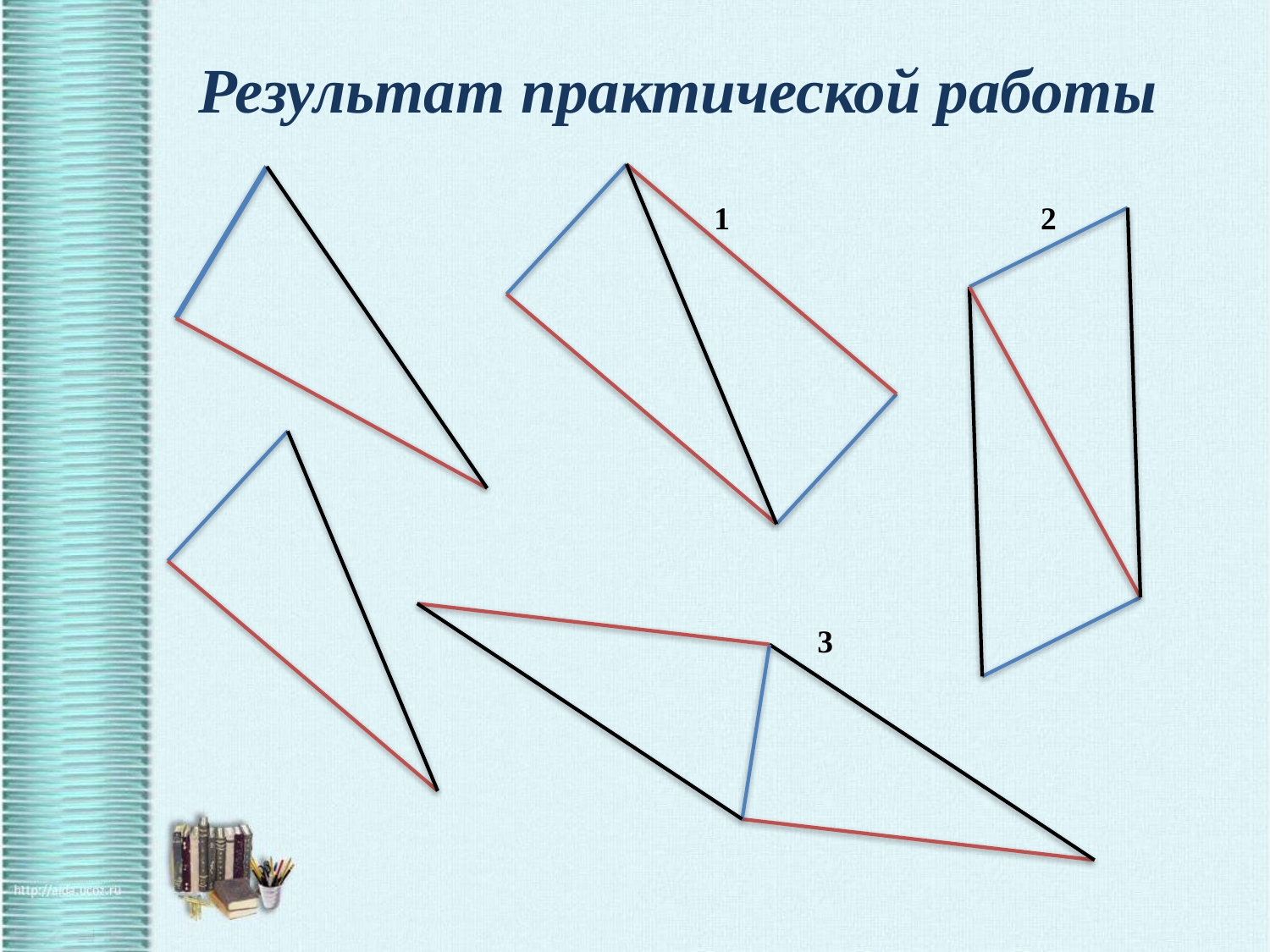

# Результат практической работы
2
1
3